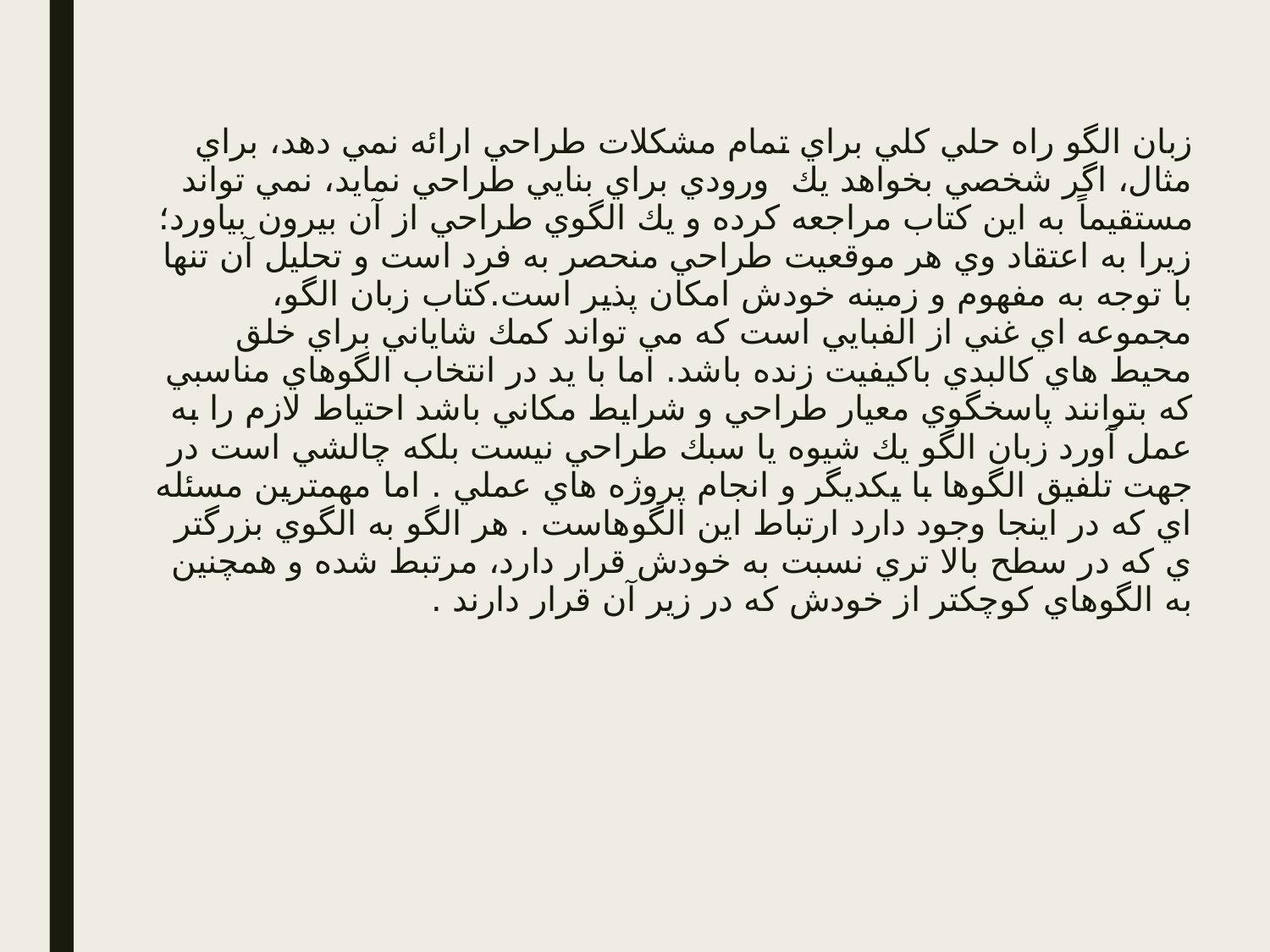

زبان الگو راه حلي كلي براي تمام مشكلات طراحي ارائه نمي دهد، براي مثال، اگر شخصي بخواهد يك  ورودي براي بنايي طراحي نمايد، نمي تواند مستقيماً به اين كتاب مراجعه كرده و يك الگوي طراحي از آن بيرون بياورد؛ زيرا به اعتقاد وي هر موقعيت طراحي منحصر به فرد است و تحليل آن تنها با توجه به مفهوم و زمينه خودش امكان پذير است.كتاب زبان الگو، مجموعه اي غني از الفبايي است كه مي تواند كمك شاياني براي خلق محيط هاي كالبدي باكيفيت زنده باشد. اما با يد در انتخاب الگوهاي مناسبي كه بتوانند پاسخگوي معيار طراحي و شرايط مكاني باشد احتياط لازم را به عمل آورد زبان الگو يك شيوه يا سبك طراحي نيست بلكه چالشي است در جهت تلفيق الگوها با يكديگر و انجام پروژه هاي عملي . اما مهمترين مسئله اي كه در اينجا وجود دارد ارتباط اين الگوهاست . هر الگو به الگوي بزرگتر ي كه در سطح بالا تري نسبت به خودش قرار دارد، مرتبط شده و همچنين به الگوهاي كوچكتر از خودش كه در زير آن قرار دارند .